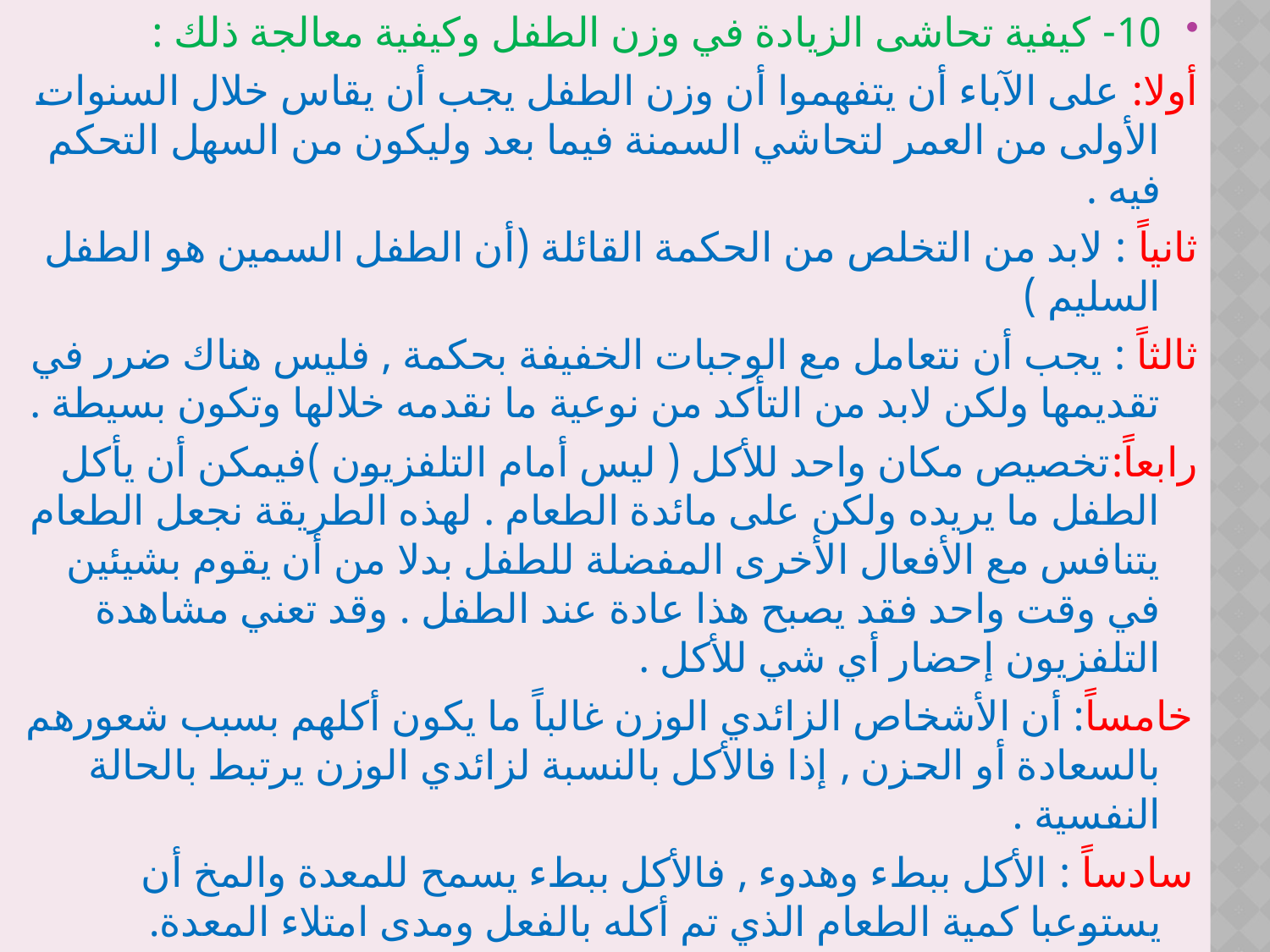

10- كيفية تحاشى الزيادة في وزن الطفل وكيفية معالجة ذلك :
أولا: على الآباء أن يتفهموا أن وزن الطفل يجب أن يقاس خلال السنوات الأولى من العمر لتحاشي السمنة فيما بعد وليكون من السهل التحكم فيه .
ثانياً : لابد من التخلص من الحكمة القائلة (أن الطفل السمين هو الطفل السليم )
ثالثاً : يجب أن نتعامل مع الوجبات الخفيفة بحكمة , فليس هناك ضرر في تقديمها ولكن لابد من التأكد من نوعية ما نقدمه خلالها وتكون بسيطة .
رابعاً:تخصيص مكان واحد للأكل ( ليس أمام التلفزيون )فيمكن أن يأكل الطفل ما يريده ولكن على مائدة الطعام . لهذه الطريقة نجعل الطعام  يتنافس مع الأفعال الأخرى المفضلة للطفل بدلا من أن يقوم بشيئين في وقت واحد فقد يصبح هذا عادة عند الطفل . وقد تعني مشاهدة التلفزيون إحضار أي شي للأكل .
خامساً: أن الأشخاص الزائدي الوزن غالباً ما يكون أكلهم بسبب شعورهم بالسعادة أو الحزن , إذا فالأكل بالنسبة لزائدي الوزن يرتبط بالحالة النفسية .
سادساً : الأكل ببطء وهدوء , فالأكل ببطء يسمح للمعدة والمخ أن يستوعبا كمية الطعام الذي تم أكله بالفعل ومدى امتلاء المعدة.